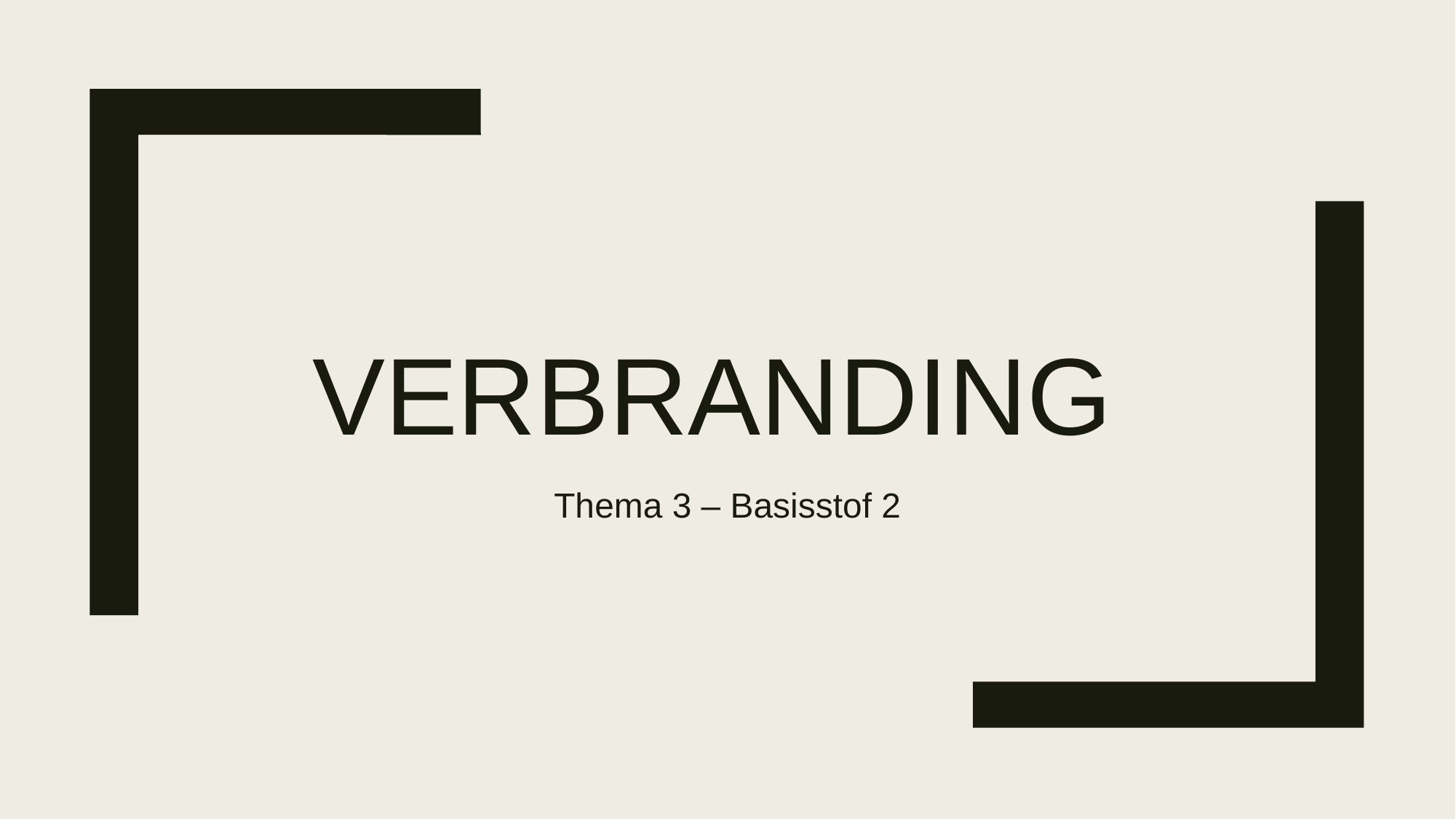

# Verbranding
Thema 3 – Basisstof 2